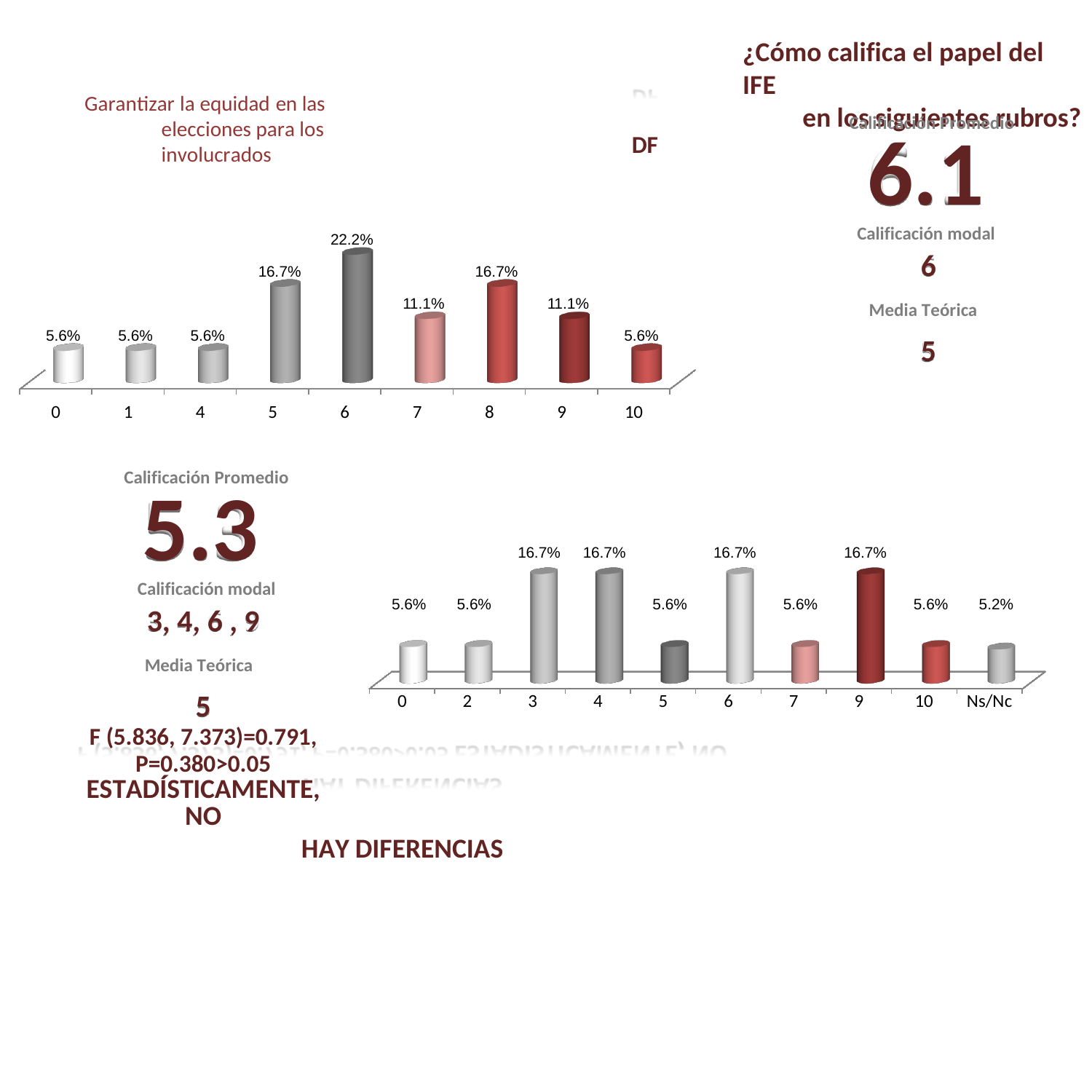

¿Cómo califica el papel del IFE
en los siguientes rubros?
DF

Garantizar la equidad en las elecciones para los involucrados

Calificación Promedio
6.1
Calificación modal

22.2%

6

Media Teórica

5
16.7%
16.7%
11.1%
11.1%

5.6%
5.6%
5.6%
5.6%

0
1
4
5
6
7
8
9
10

Calificación Promedio
5.3
Calificación modal
3, 4, 6 , 9

Media Teórica

5
F (5.836, 7.373)=0.791, P=0.380>0.05 ESTADÍSTICAMENTE, NO
HAY DIFERENCIAS

|  |  | 16.7% | 16.7% |  | 16.7% |  | 16.7% |  |  |
| --- | --- | --- | --- | --- | --- | --- | --- | --- | --- |
| 5.6% | 5.6% |  |  | 5.6% |  | 5.6% |  | 5.6% | 5.2% |
| 0 | 2 | 3 | 4 | 5 | 6 | 7 | 9 | 10 | Ns/Nc |